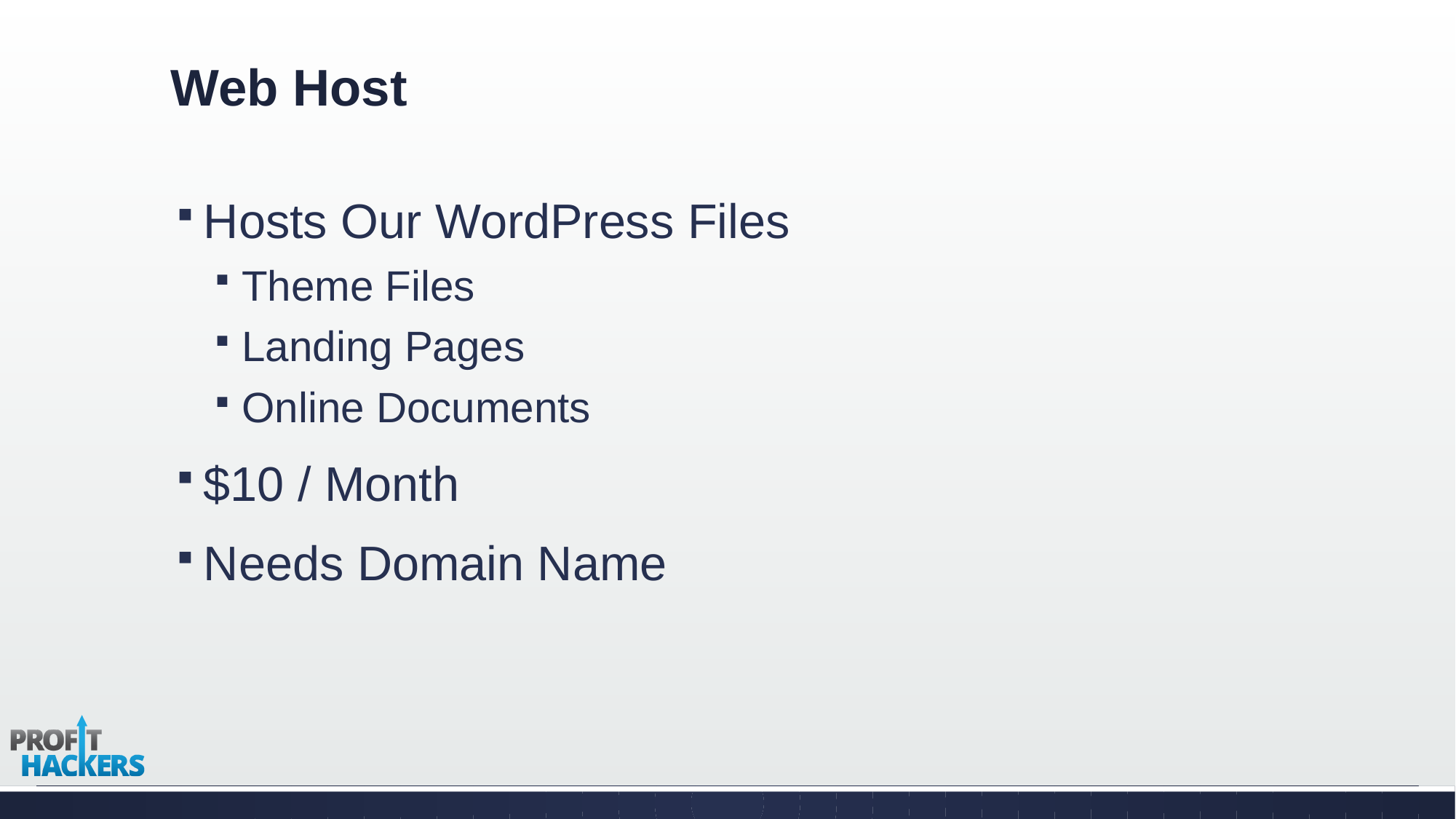

# Web Host
Hosts Our WordPress Files
Theme Files
Landing Pages
Online Documents
$10 / Month
Needs Domain Name